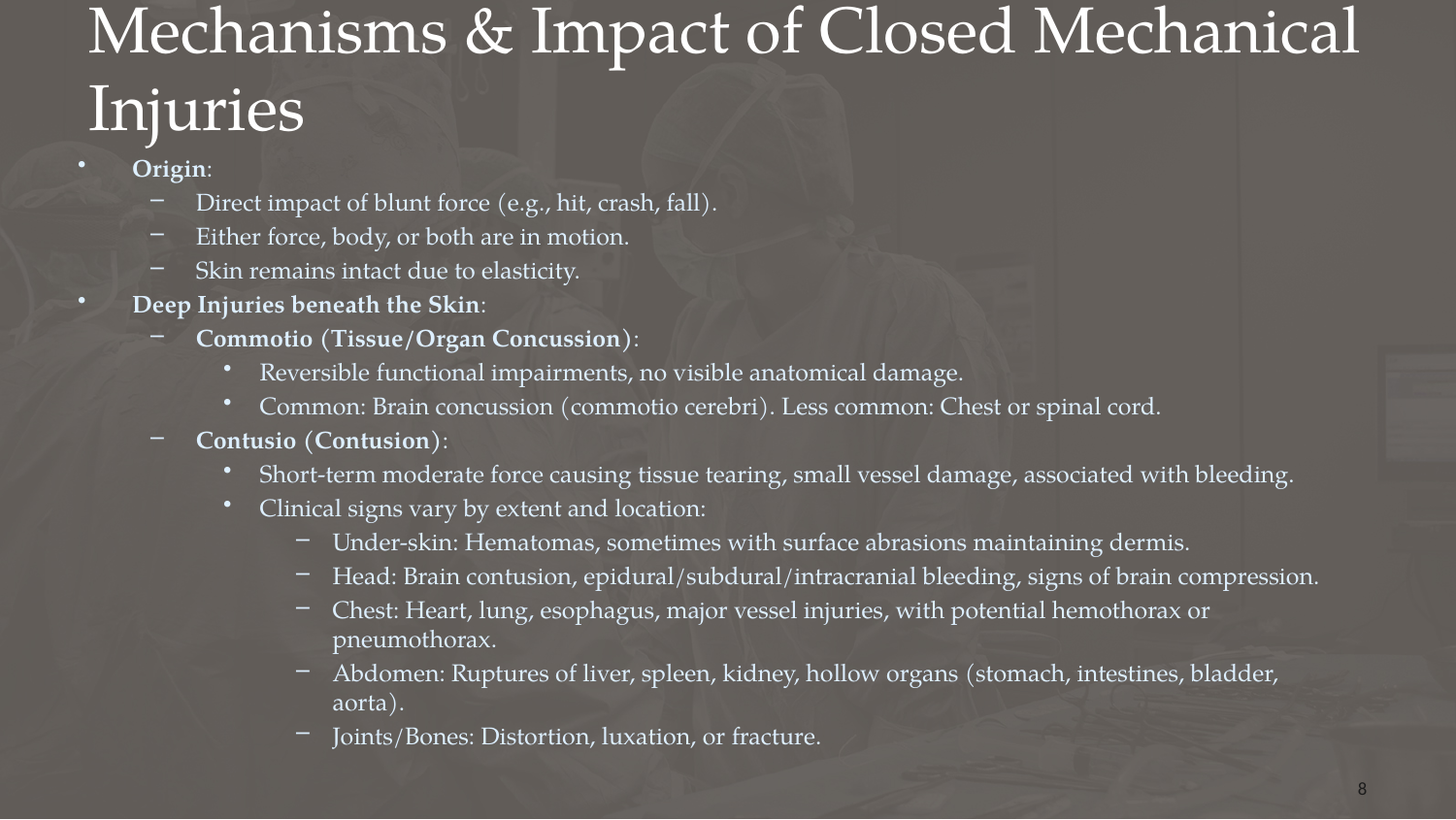

# Mechanisms & Impact of Closed Mechanical Injuries
Origin:
Direct impact of blunt force (e.g., hit, crash, fall).
Either force, body, or both are in motion.
Skin remains intact due to elasticity.
Deep Injuries beneath the Skin:
Commotio (Tissue/Organ Concussion):
Reversible functional impairments, no visible anatomical damage.
Common: Brain concussion (commotio cerebri). Less common: Chest or spinal cord.
Contusio (Contusion):
Short-term moderate force causing tissue tearing, small vessel damage, associated with bleeding.
Clinical signs vary by extent and location:
Under-skin: Hematomas, sometimes with surface abrasions maintaining dermis.
Head: Brain contusion, epidural/subdural/intracranial bleeding, signs of brain compression.
Chest: Heart, lung, esophagus, major vessel injuries, with potential hemothorax or pneumothorax.
Abdomen: Ruptures of liver, spleen, kidney, hollow organs (stomach, intestines, bladder, aorta).
Joints/Bones: Distortion, luxation, or fracture.

8